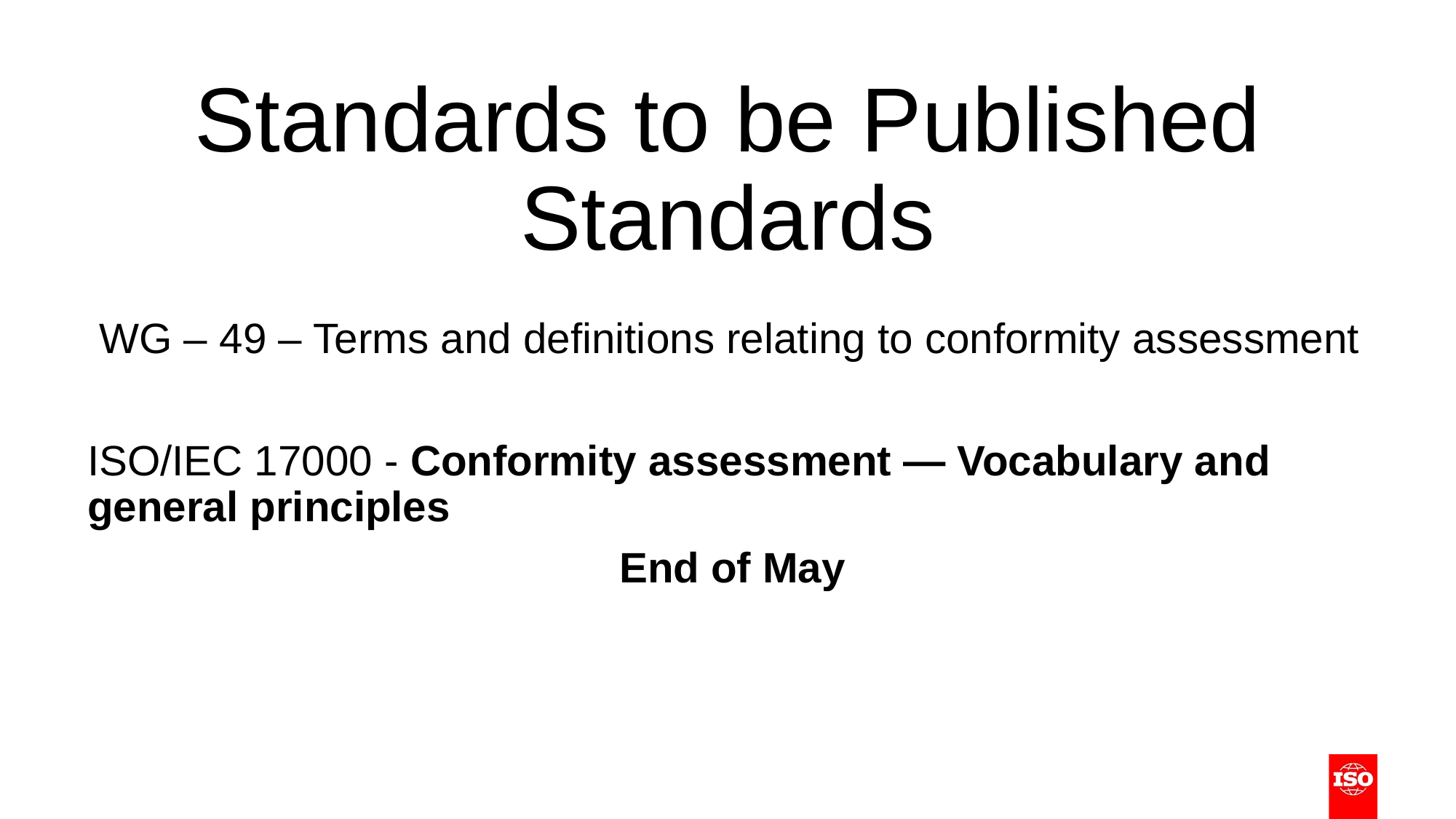

# Standards to be Published Standards
 WG – 49 – Terms and definitions relating to conformity assessment

ISO/IEC 17000 - Conformity assessment — Vocabulary and general principles
End of May